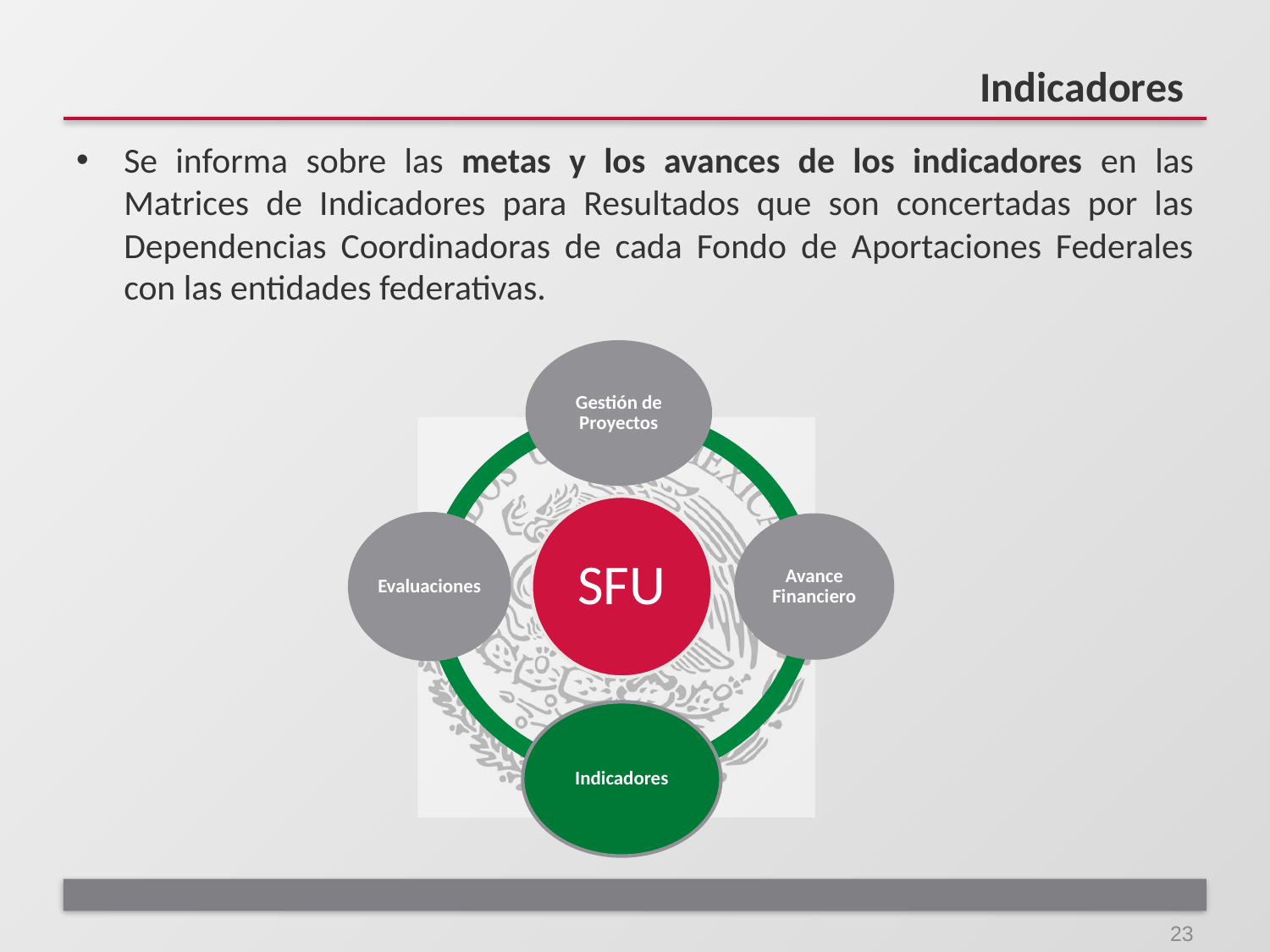

# Indicadores
Se informa sobre las metas y los avances de los indicadores en las Matrices de Indicadores para Resultados que son concertadas por las Dependencias Coordinadoras de cada Fondo de Aportaciones Federales con las entidades federativas.
SFU
Gestión de Proyectos
Avance Financiero
Indicadores
Evaluaciones
23